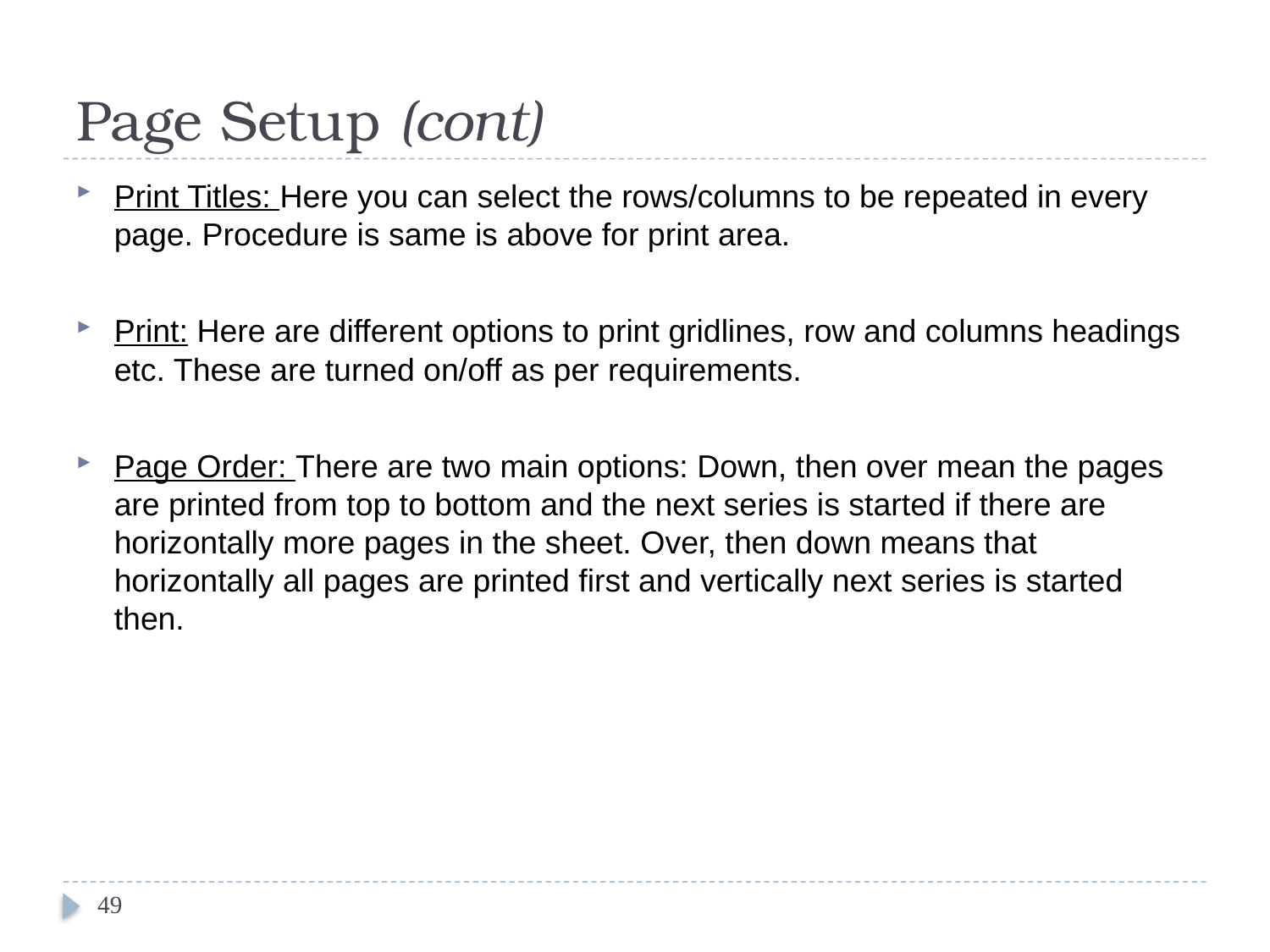

# Page Setup (cont)
Print Titles: Here you can select the rows/columns to be repeated in every page. Procedure is same is above for print area.

Print: Here are different options to print gridlines, row and columns headings etc. These are turned on/off as per requirements.

Page Order: There are two main options: Down, then over mean the pages are printed from top to bottom and the next series is started if there are horizontally more pages in the sheet. Over, then down means that horizontally all pages are printed first and vertically next series is started then.
49